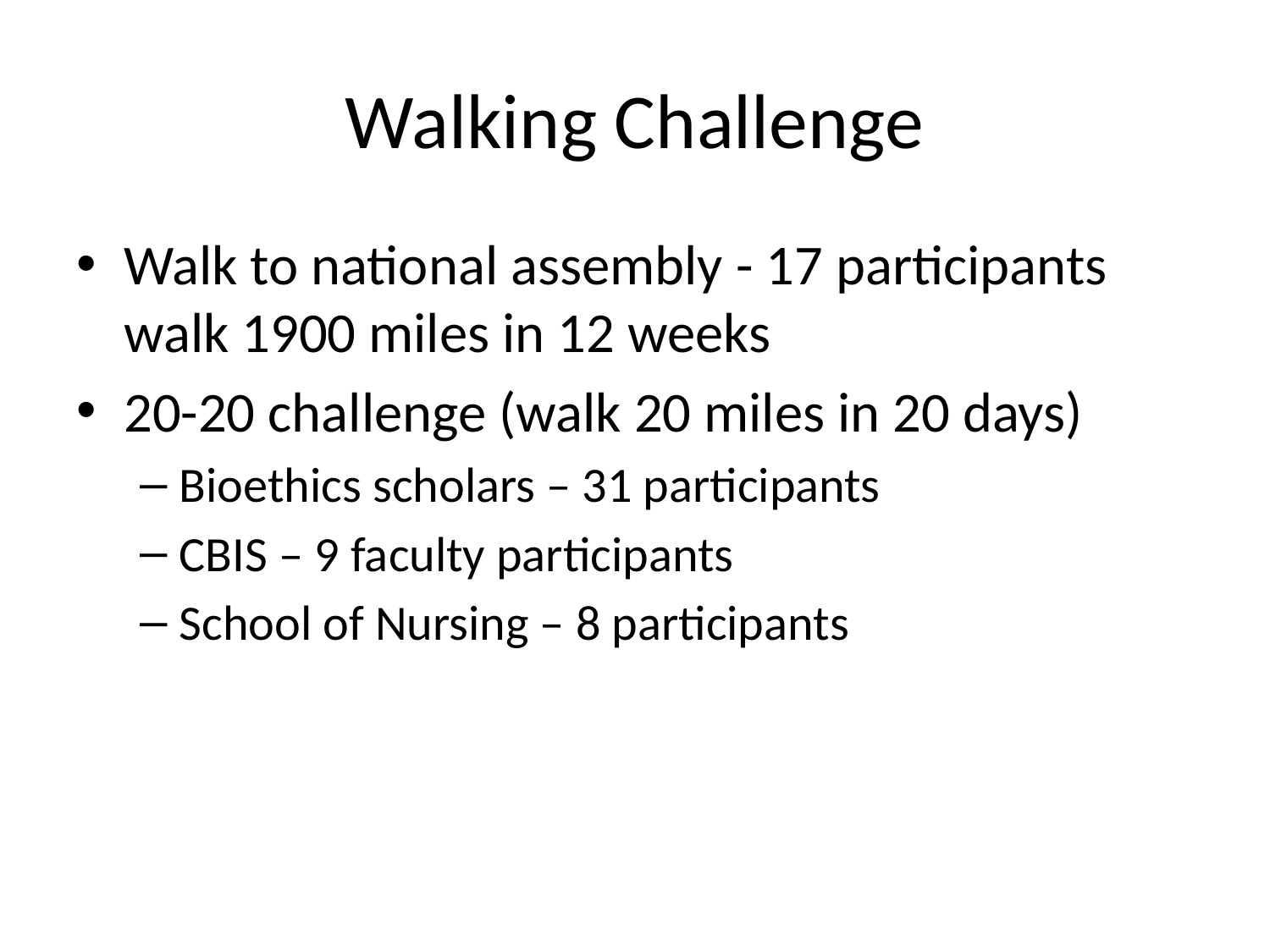

# Walking Challenge
Walk to national assembly - 17 participants walk 1900 miles in 12 weeks
20-20 challenge (walk 20 miles in 20 days)
Bioethics scholars – 31 participants
CBIS – 9 faculty participants
School of Nursing – 8 participants